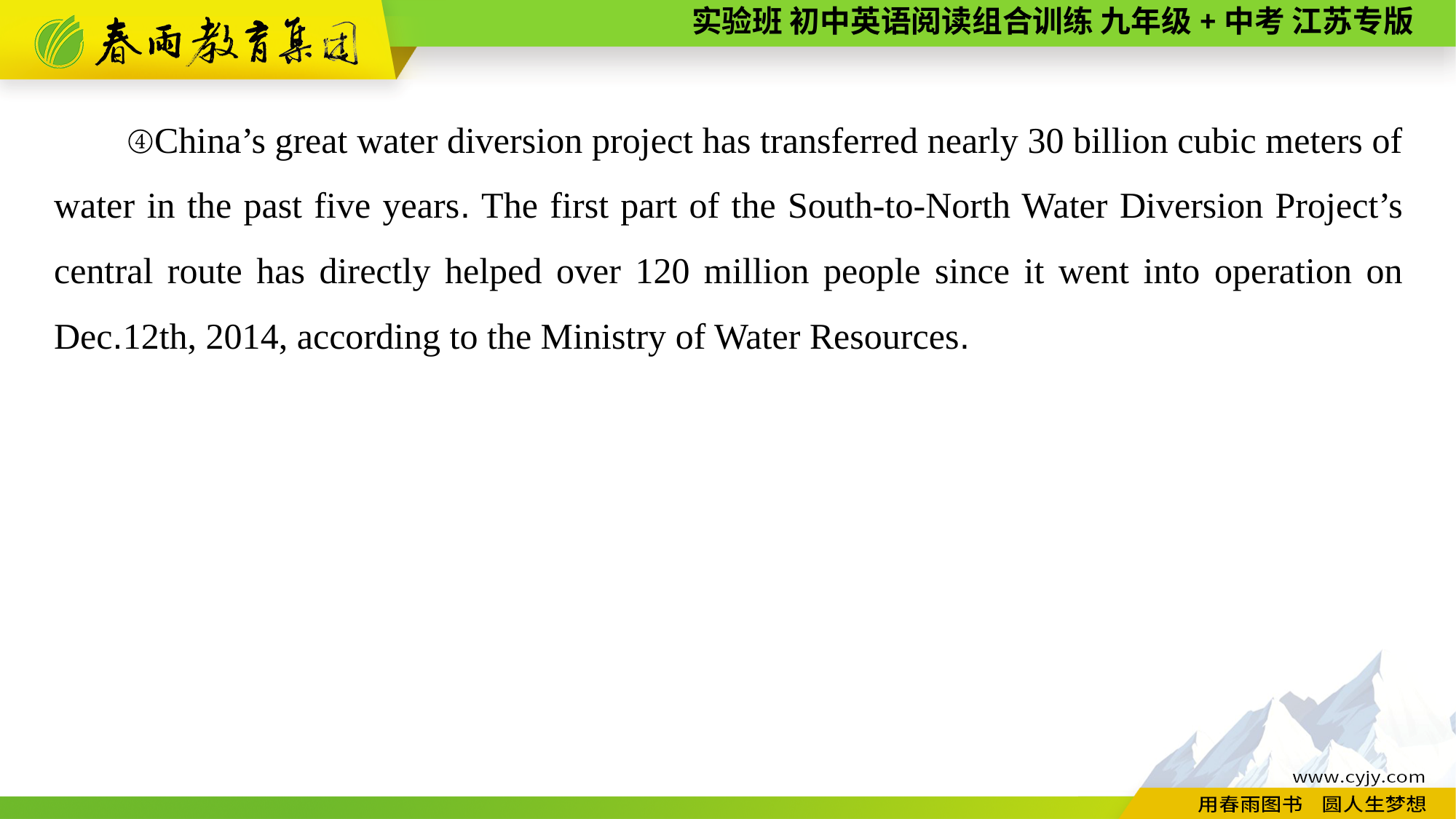

④China’s great water diversion project has transferred nearly 30 billion cubic meters of water in the past five years. The first part of the South-to-North Water Diversion Project’s central route has directly helped over 120 million people since it went into operation on Dec.12th, 2014, according to the Ministry of Water Resources.